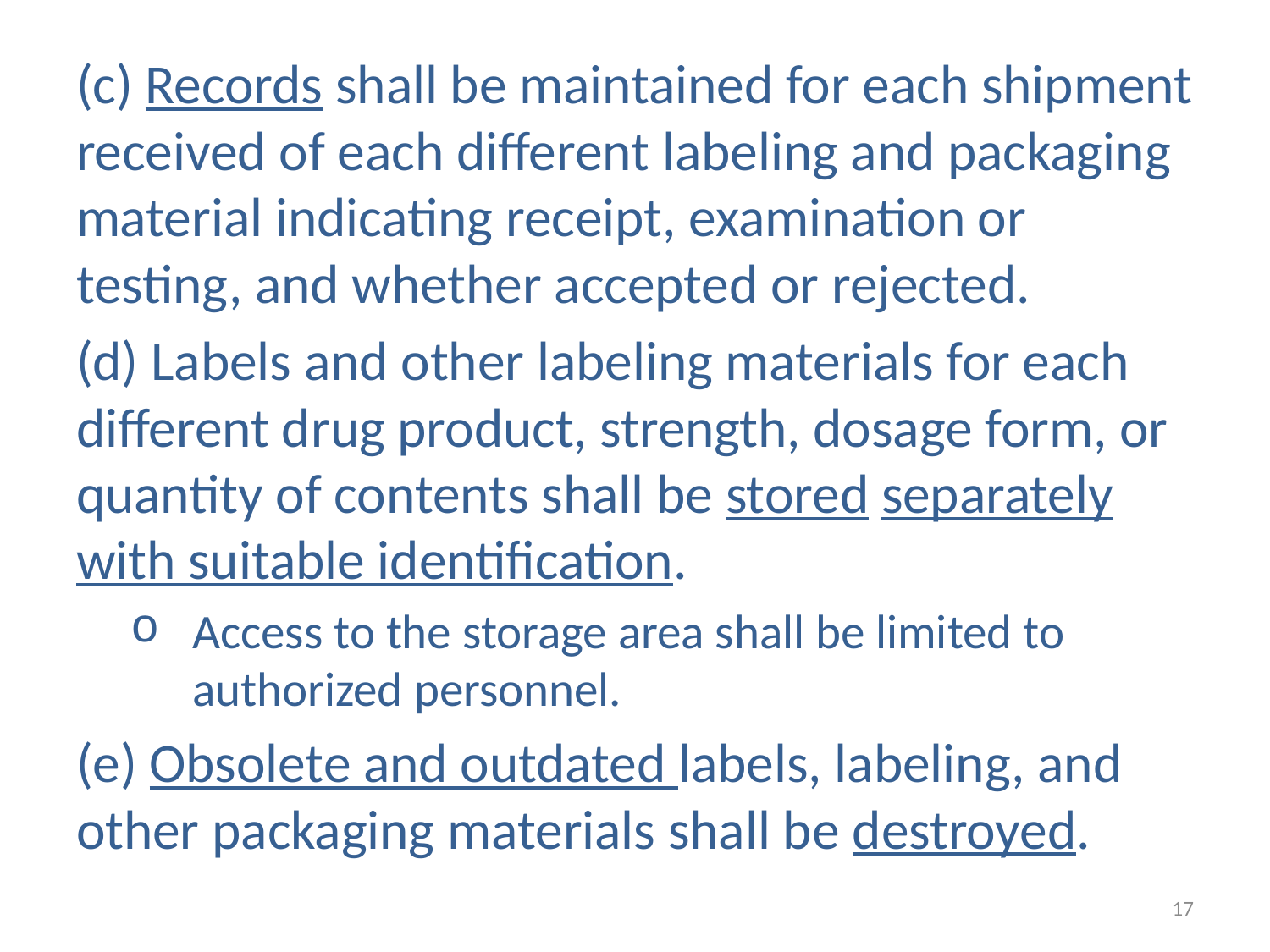

(c) Records shall be maintained for each shipment received of each different labeling and packaging material indicating receipt, examination or testing, and whether accepted or rejected.
(d) Labels and other labeling materials for each different drug product, strength, dosage form, or quantity of contents shall be stored separately with suitable identification.
Access to the storage area shall be limited to authorized personnel.
(e) Obsolete and outdated labels, labeling, and other packaging materials shall be destroyed.

17